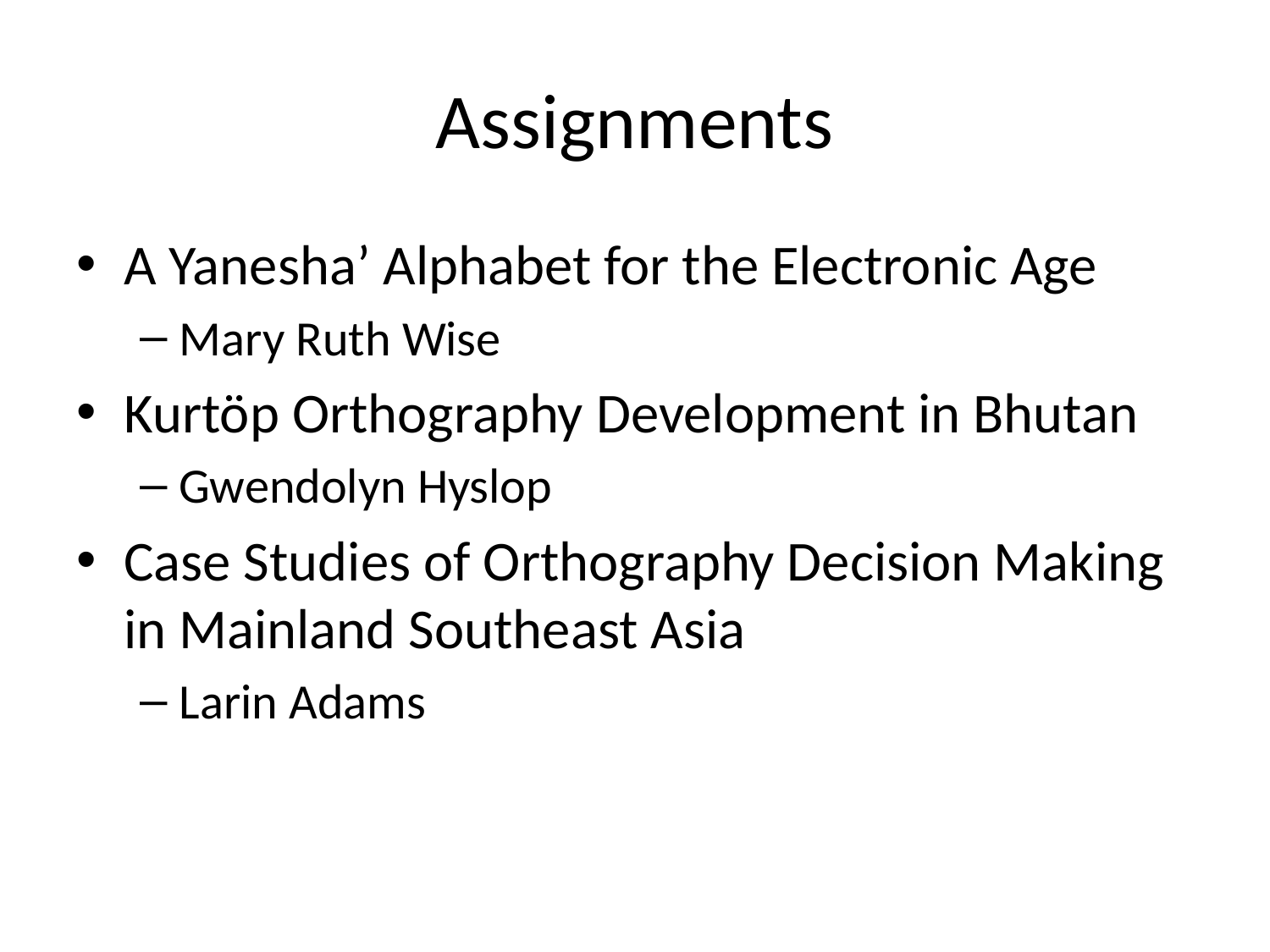

# Assignments
A Yanesha’ Alphabet for the Electronic Age
Mary Ruth Wise
Kurtöp Orthography Development in Bhutan
Gwendolyn Hyslop
Case Studies of Orthography Decision Making in Mainland Southeast Asia
Larin Adams